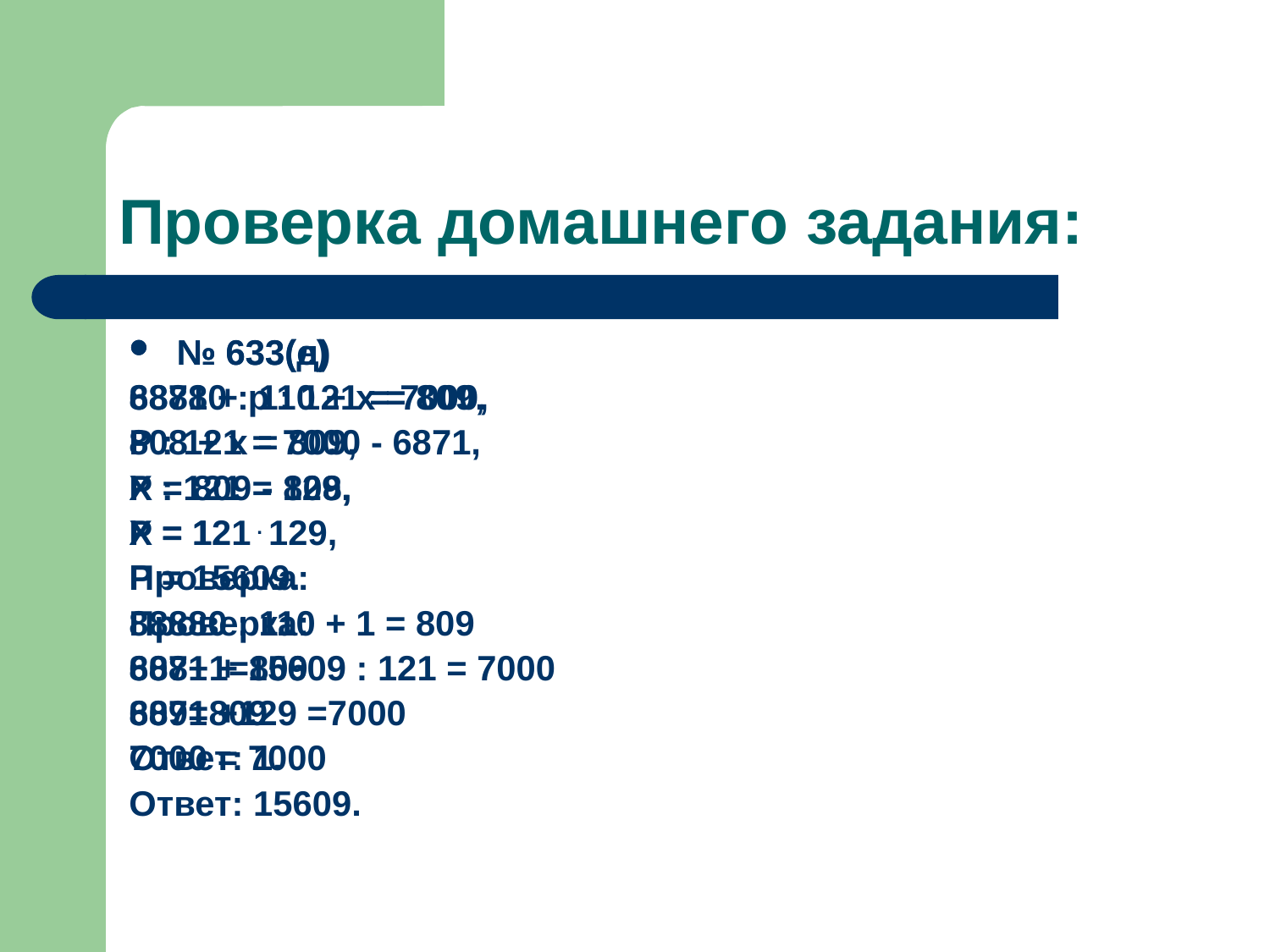

# Проверка домашнего задания:
№ 633(д)
88880 : 110 + х = 809,
808 + х = 809,
Х = 809 - 808,
Х = 1.
Проверка:
88880 : 110 + 1 = 809
808+1=809
809=809
Ответ: 1.

№ 633(е)
6871 + p : 121 = 7000,
P : 121 = 7000 - 6871,
P : 121 = 129,
P = 121 . 129,
P = 15609.
Проверка:
6871 + 15609 : 121 = 7000
6871 +129 =7000
7000 = 7000
Ответ: 15609.